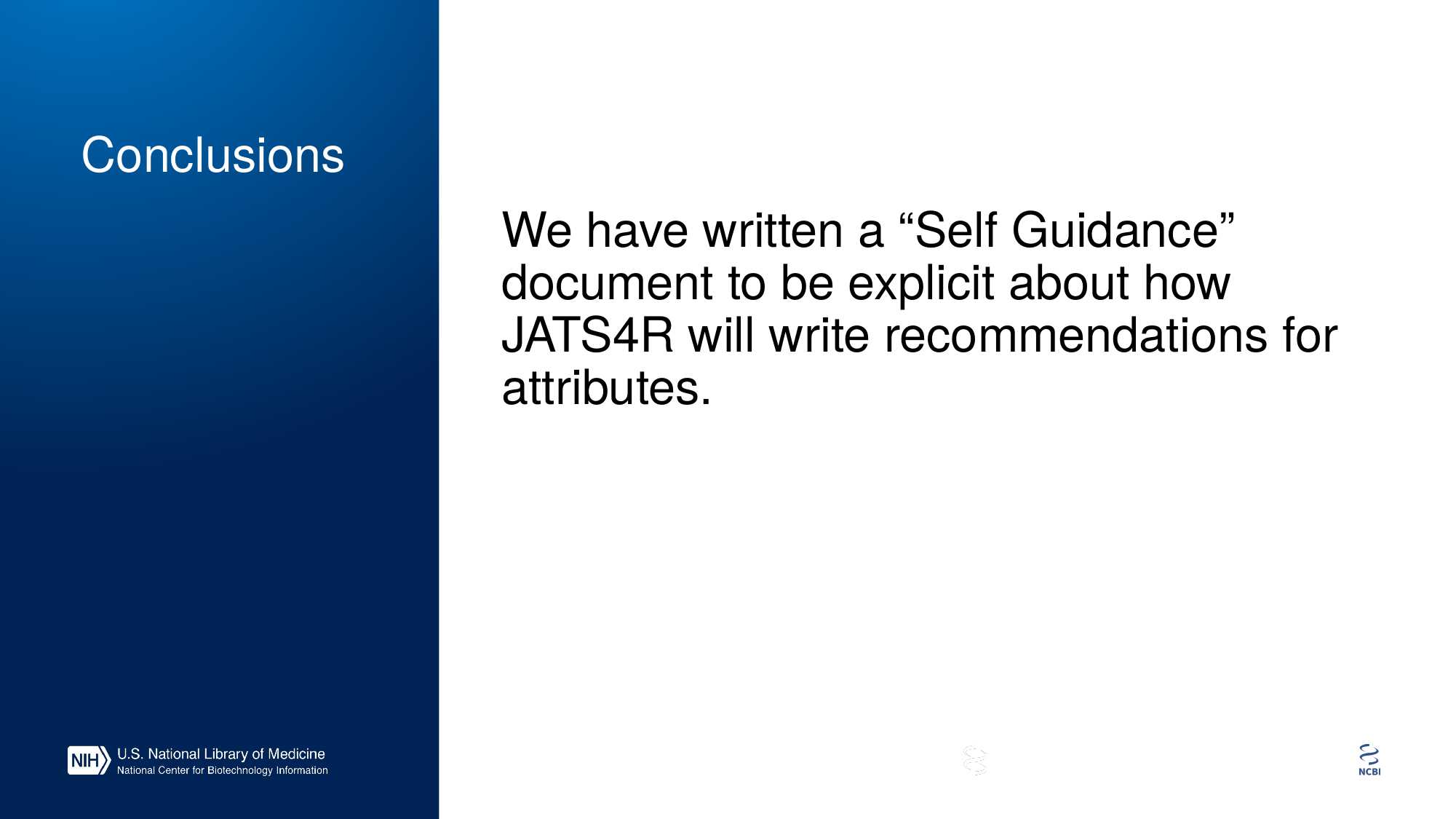

# Conclusions

We have written a “Self Guidance” document to be explicit about how JATS4R will write recommendations for attributes.